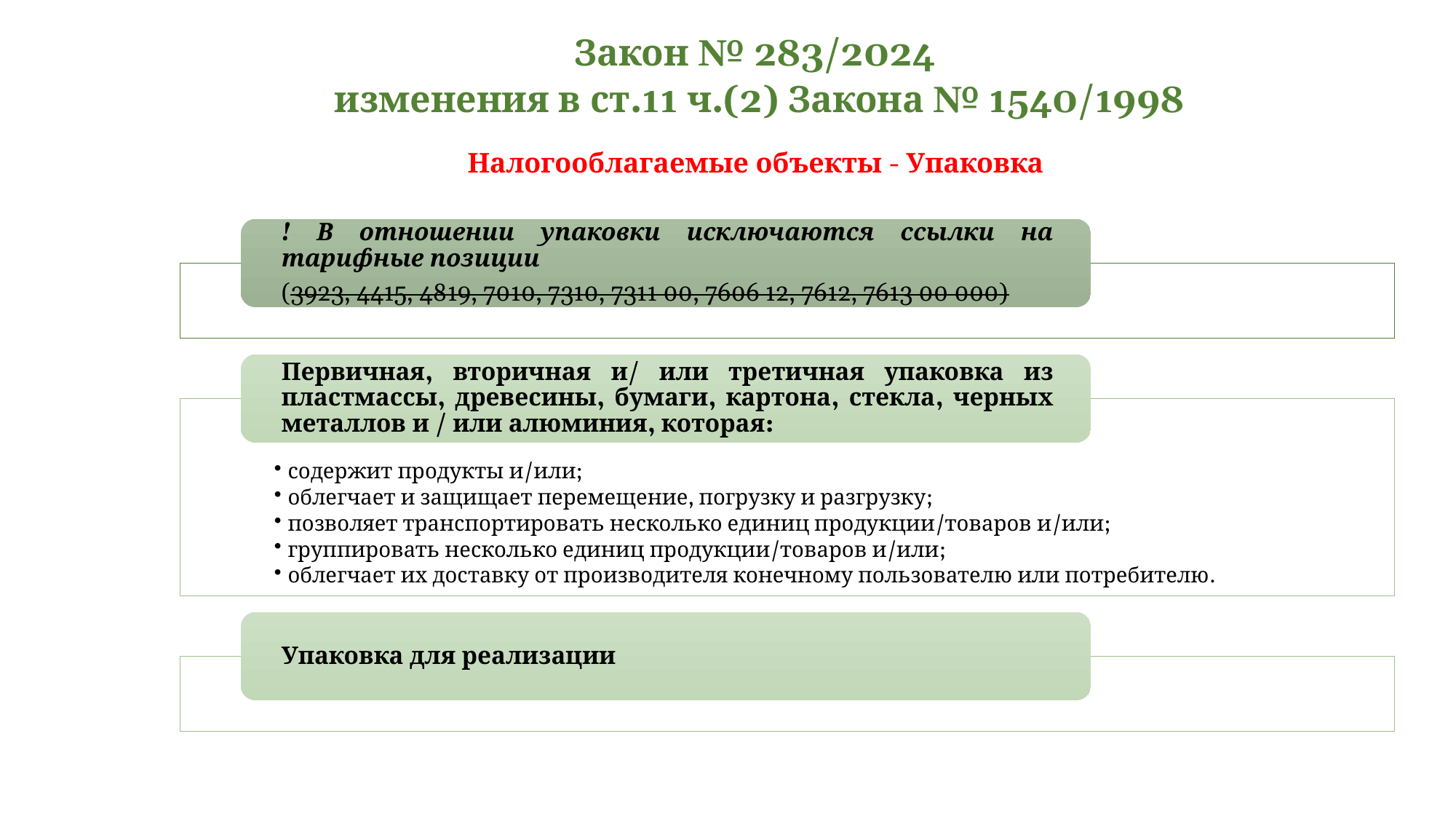

# Закон № 283/2024 изменения в ст.11 ч.(2) Закона № 1540/1998
Налогооблагаемые объекты - Упаковка

! В отношении упаковки исключаются ссылки на тарифные позиции
(3923, 4415, 4819, 7010, 7310, 7311 00, 7606 12, 7612, 7613 00 000)
содержит продукты и/или;
облегчает и защищает перемещение, погрузку и разгрузку;
позволяет транспортировать несколько единиц продукции/товаров и/или;
группировать несколько единиц продукции/товаров и/или;
облегчает их доставку от производителя конечному пользователю или потребителю.
Первичная, вторичная и/ или третичная упаковка из пластмассы, древесины, бумаги, картона, стекла, черных металлов и / или алюминия, которая:
Упаковка для реализации